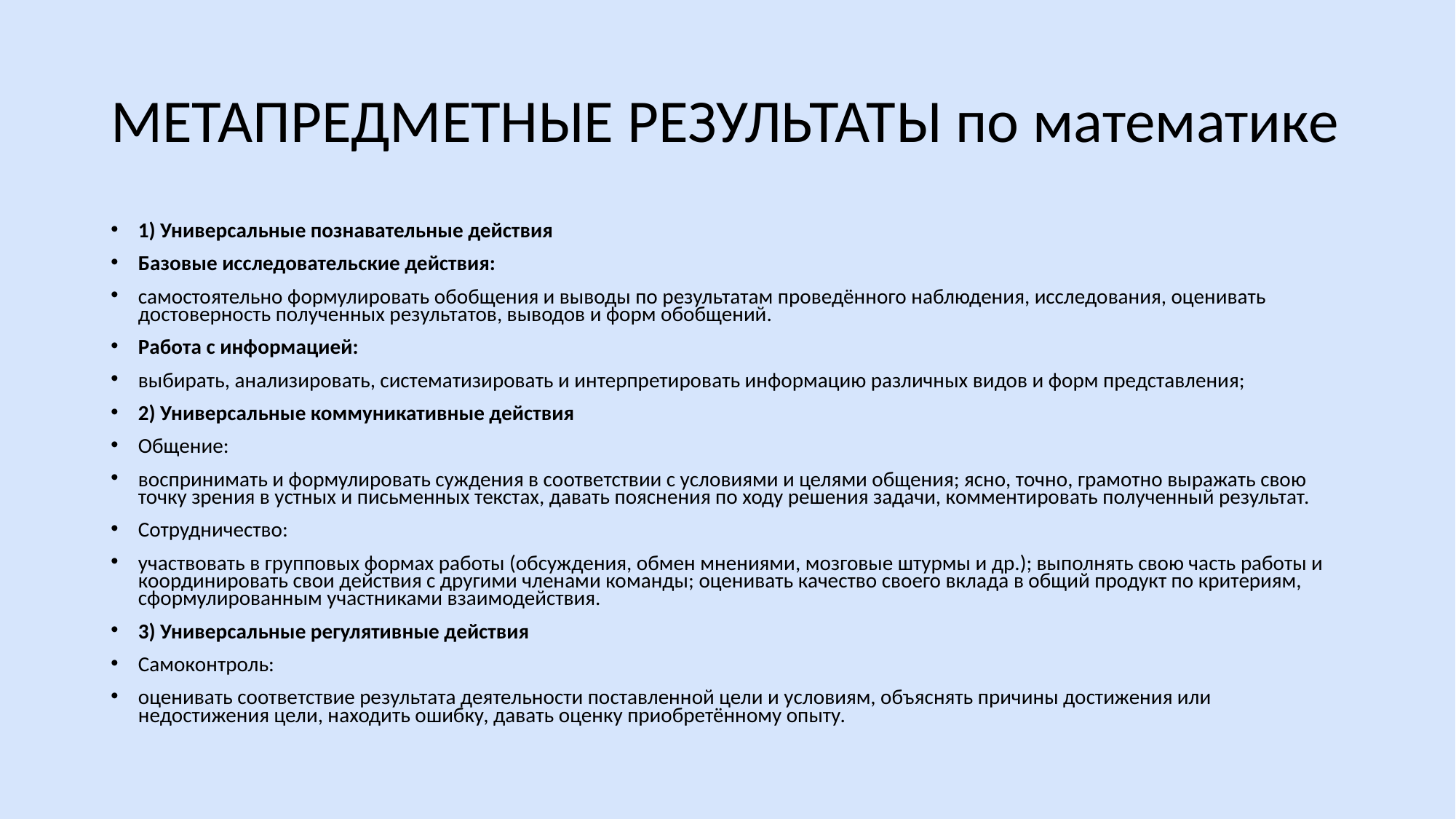

# МЕТАПРЕДМЕТНЫЕ РЕЗУЛЬТАТЫ по математике
1) Универсальные познавательные действия
Базовые исследовательские действия:
самостоятельно формулировать обобщения и выводы по результатам проведённого наблюдения, исследования, оценивать достоверность полученных результатов, выводов и форм обобщений.
Работа с информацией:
выбирать, анализировать, систематизировать и интерпретировать информацию различных видов и форм представления;
2) Универсальные коммуникативные действия
Общение:
воспринимать и формулировать суждения в соответствии с условиями и целями общения; ясно, точно, грамотно выражать свою точку зрения в устных и письменных текстах, давать пояснения по ходу решения задачи, комментировать полученный результат.
Сотрудничество:
участвовать в групповых формах работы (обсуждения, обмен мнениями, мозговые штурмы и др.); выполнять свою часть работы и координировать свои действия с другими членами команды; оценивать качество своего вклада в общий продукт по критериям, сформулированным участниками взаимодействия.
3) Универсальные регулятивные действия
Самоконтроль:
оценивать соответствие результата деятельности поставленной цели и условиям, объяснять причины достижения или недостижения цели, находить ошибку, давать оценку приобретённому опыту.